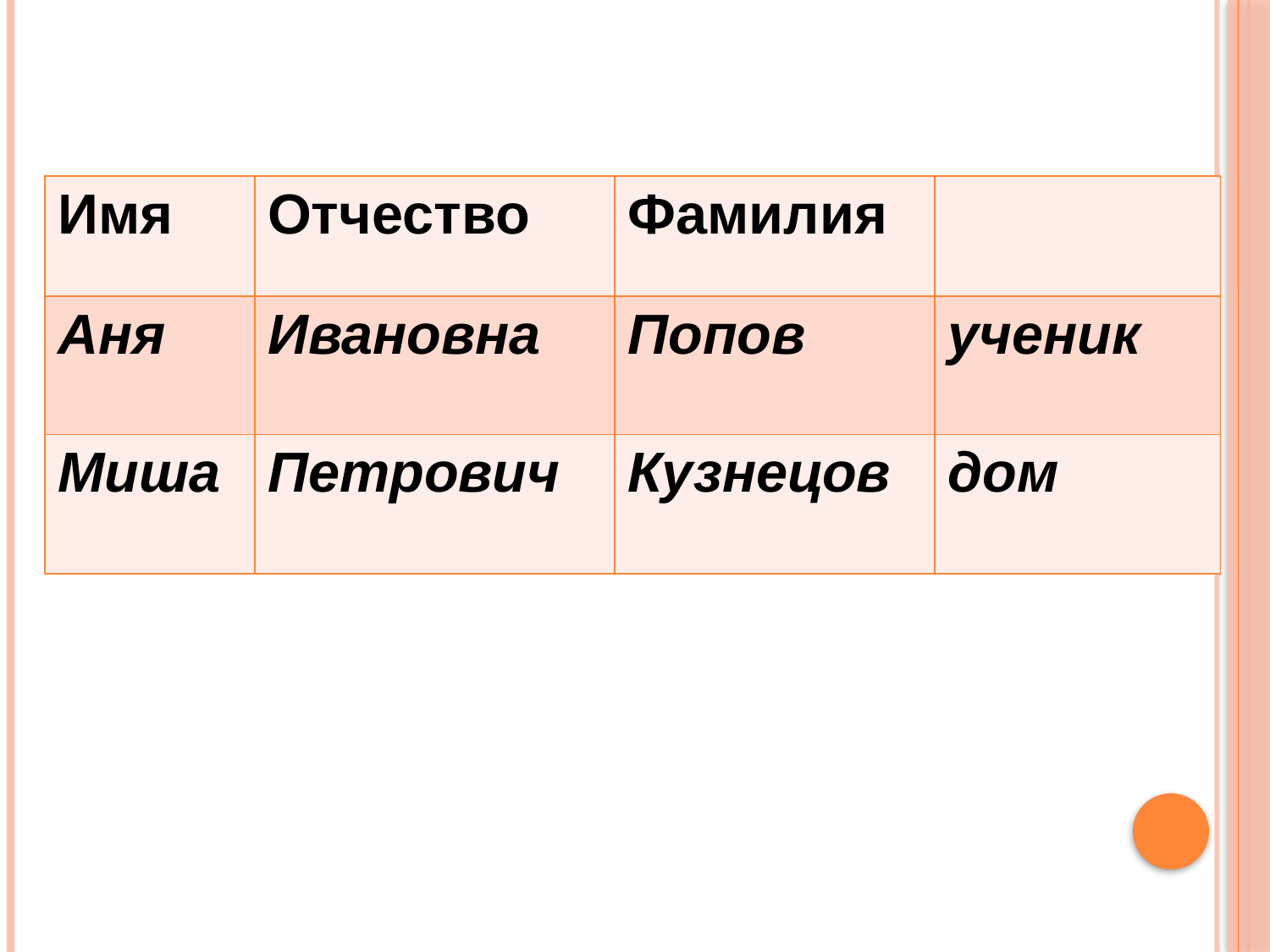

#
| Имя | Отчество | Фамилия |  |
| --- | --- | --- | --- |
| Аня | Ивановна | Попов | ученик |
| Миша | Петрович | Кузнецов | дом |